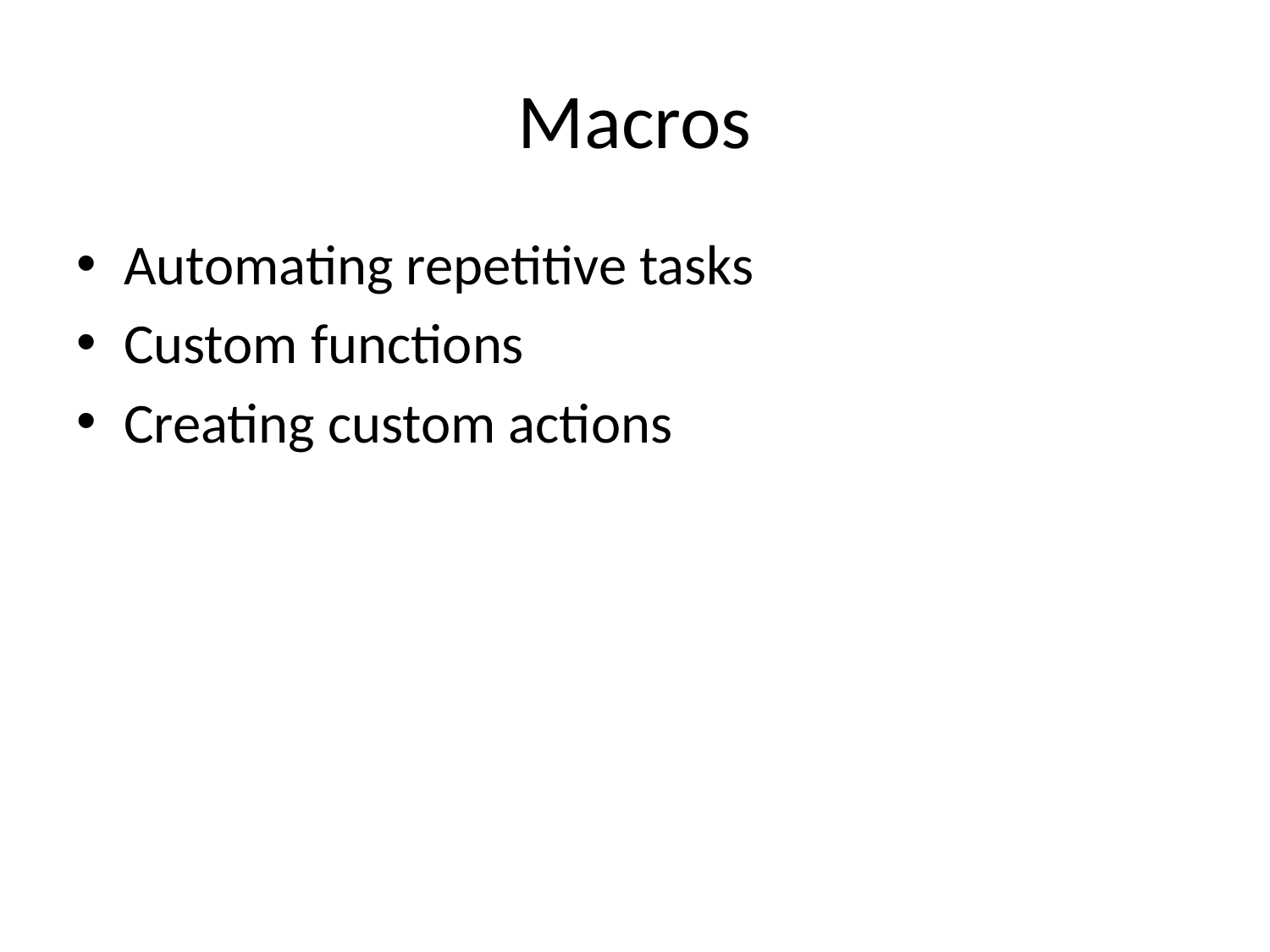

# Macros
Automating repetitive tasks
Custom functions
Creating custom actions